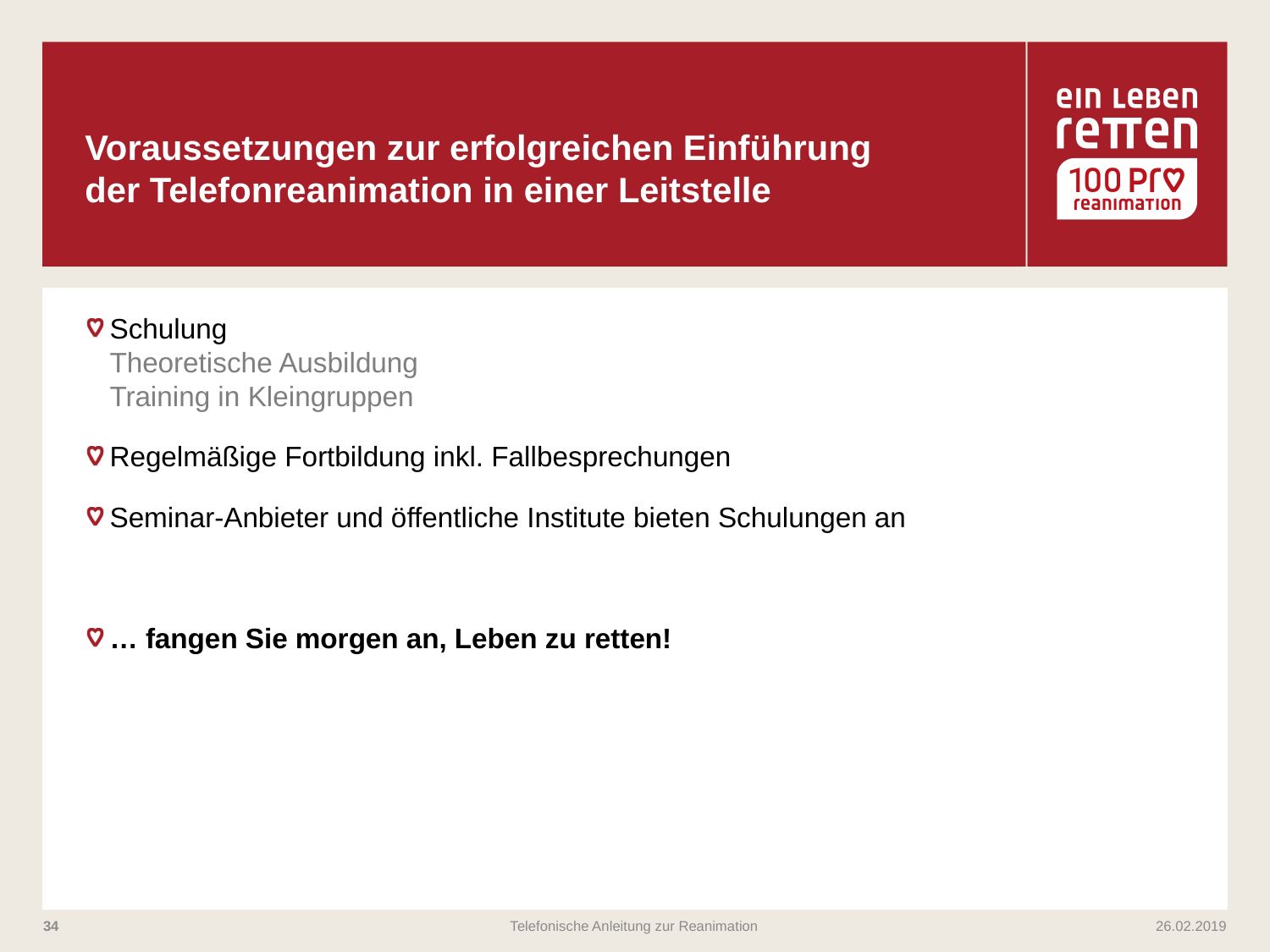

# Voraussetzungen zur erfolgreichen Einführung der Telefonreanimation in einer Leitstelle
Schulung
Theoretische Ausbildung
Training in Kleingruppen
Regelmäßige Fortbildung inkl. Fallbesprechungen
Seminar-Anbieter und öffentliche Institute bieten Schulungen an

… fangen Sie morgen an, Leben zu retten!
34
Telefonische Anleitung zur Reanimation
26.02.2019